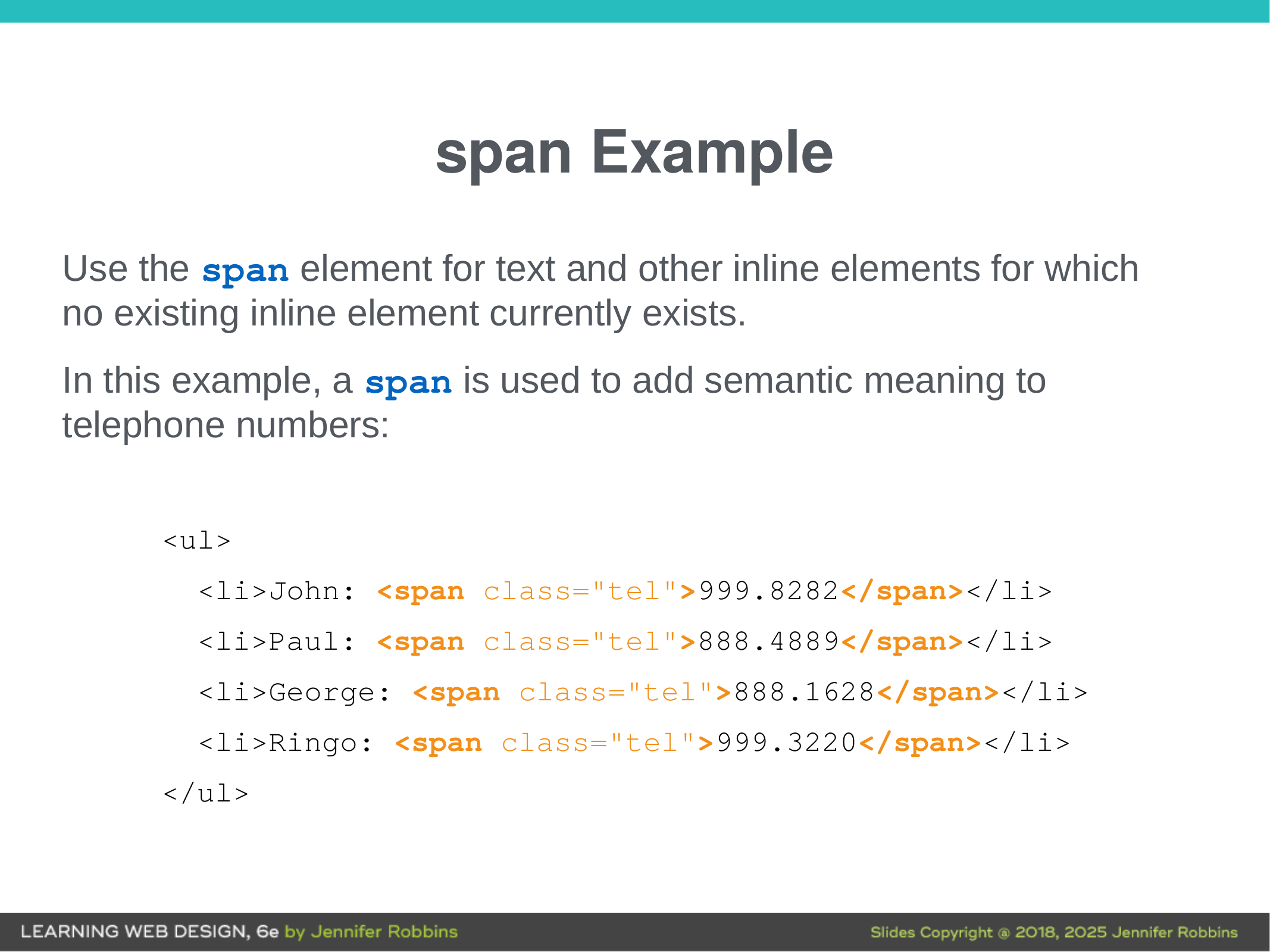

span Example
Use the span element for text and other inline elements for which no existing inline element currently exists.
In this example, a span is used to add semantic meaning to telephone numbers:
<ul>
  <li>John: <span class="tel">999.8282</span></li>
  <li>Paul: <span class="tel">888.4889</span></li>
  <li>George: <span class="tel">888.1628</span></li>
  <li>Ringo: <span class="tel">999.3220</span></li>
</ul>